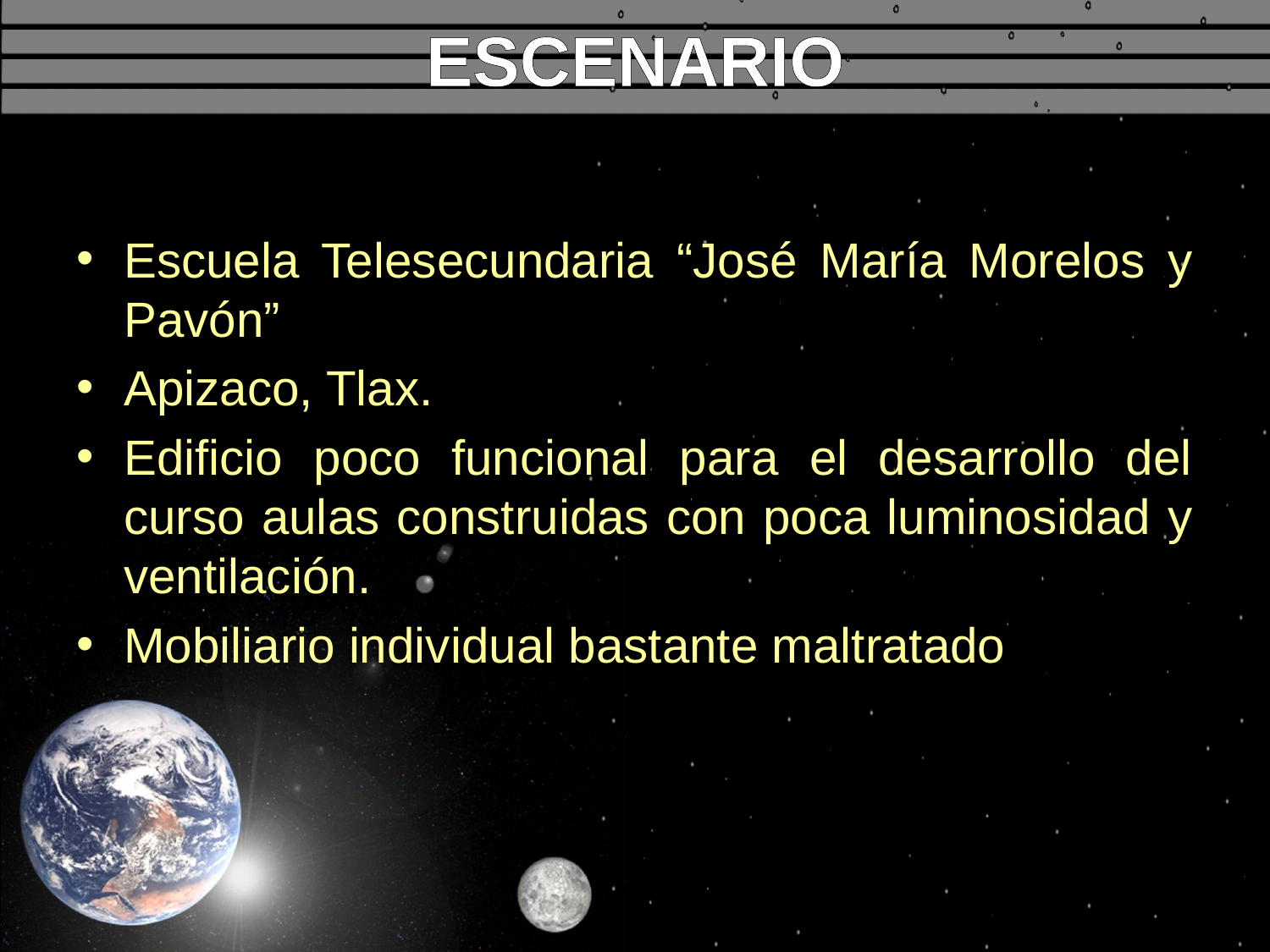

# ESCENARIO
Escuela Telesecundaria “José María Morelos y Pavón”
Apizaco, Tlax.
Edificio poco funcional para el desarrollo del curso aulas construidas con poca luminosidad y ventilación.
Mobiliario individual bastante maltratado